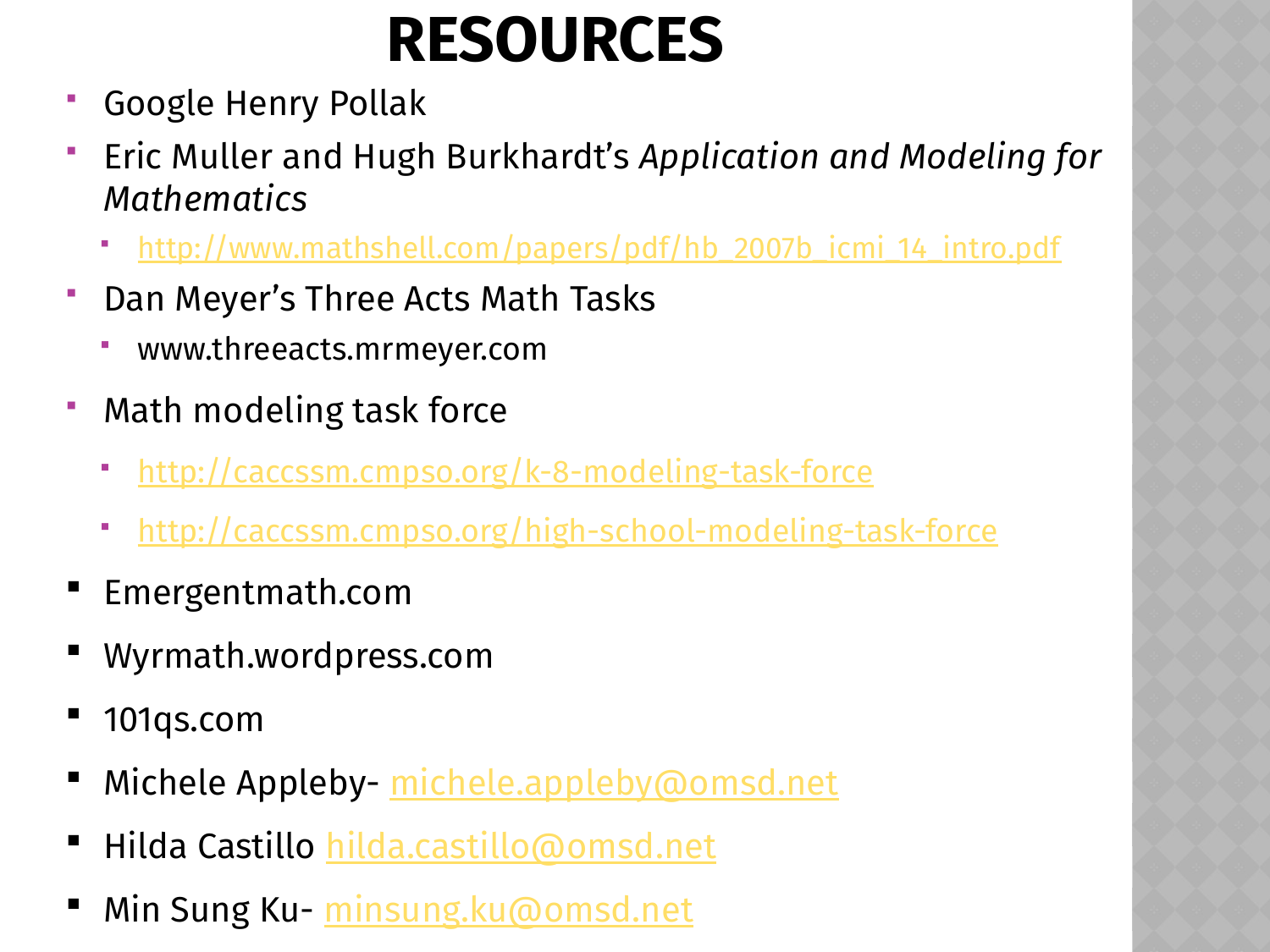

# Resources
Google Henry Pollak
Eric Muller and Hugh Burkhardt’s Application and Modeling for Mathematics
http://www.mathshell.com/papers/pdf/hb_2007b_icmi_14_intro.pdf
Dan Meyer’s Three Acts Math Tasks
www.threeacts.mrmeyer.com
Math modeling task force
http://caccssm.cmpso.org/k-8-modeling-task-force
http://caccssm.cmpso.org/high-school-modeling-task-force
Emergentmath.com
Wyrmath.wordpress.com
101qs.com
Michele Appleby- michele.appleby@omsd.net
Hilda Castillo hilda.castillo@omsd.net
Min Sung Ku- minsung.ku@omsd.net